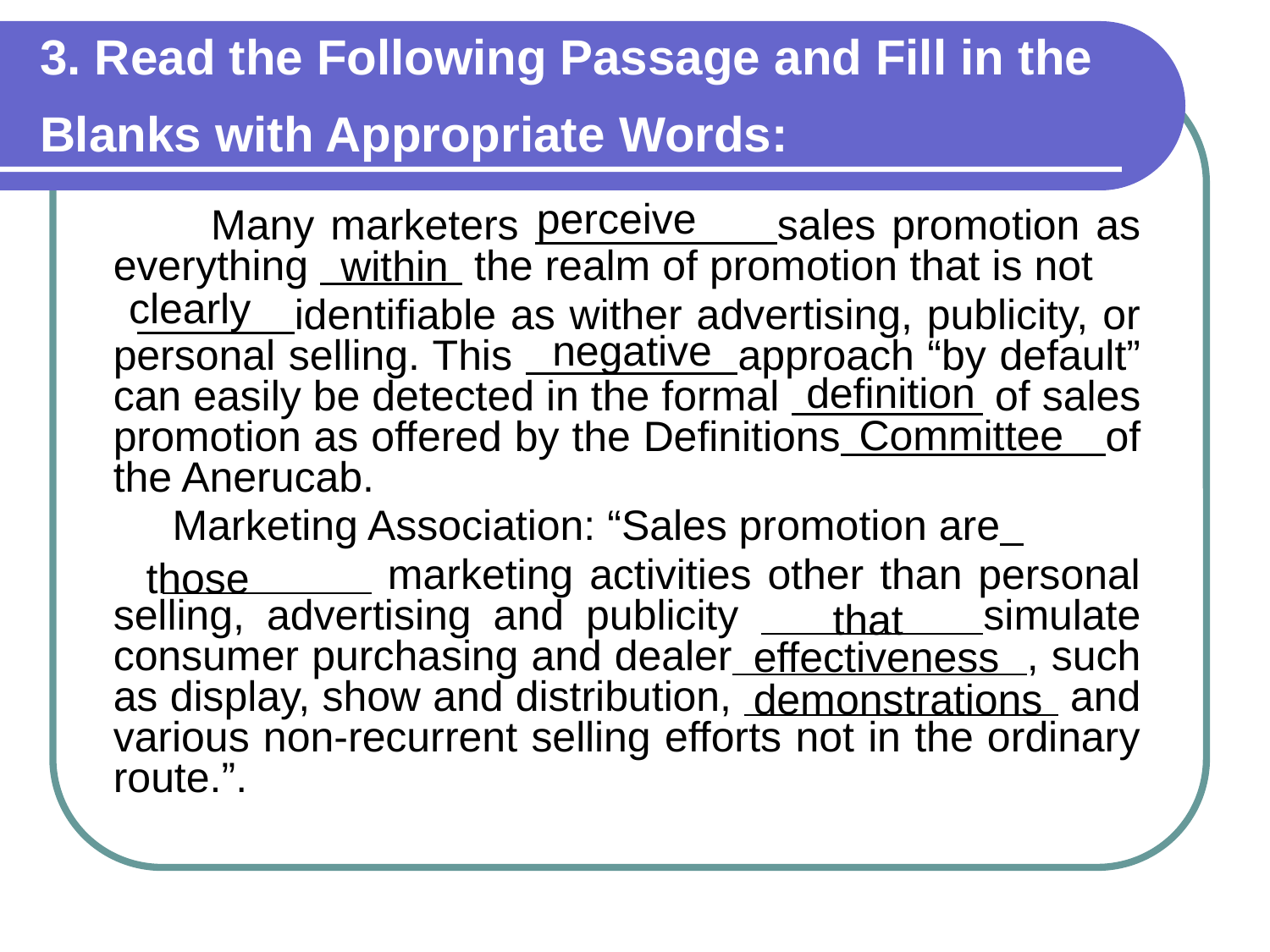

# 3. Read the Following Passage and Fill in the Blanks with Appropriate Words:
perceive
         Many marketers                sales promotion as everything              the realm of promotion that is not
                identifiable as wither advertising, publicity, or personal selling. This                 approach “by default” can easily be detected in the formal                  of sales promotion as offered by the Definitions                     of the Anerucab.
         Marketing Association: “Sales promotion are
                    marketing activities other than personal selling, advertising and publicity           simulate consumer purchasing and dealer                       , such as display, show and distribution,                            and various non-recurrent selling efforts not in the ordinary route.”.
within
clearly
negative
definition
Committee
 those
that
effectiveness
demonstrations